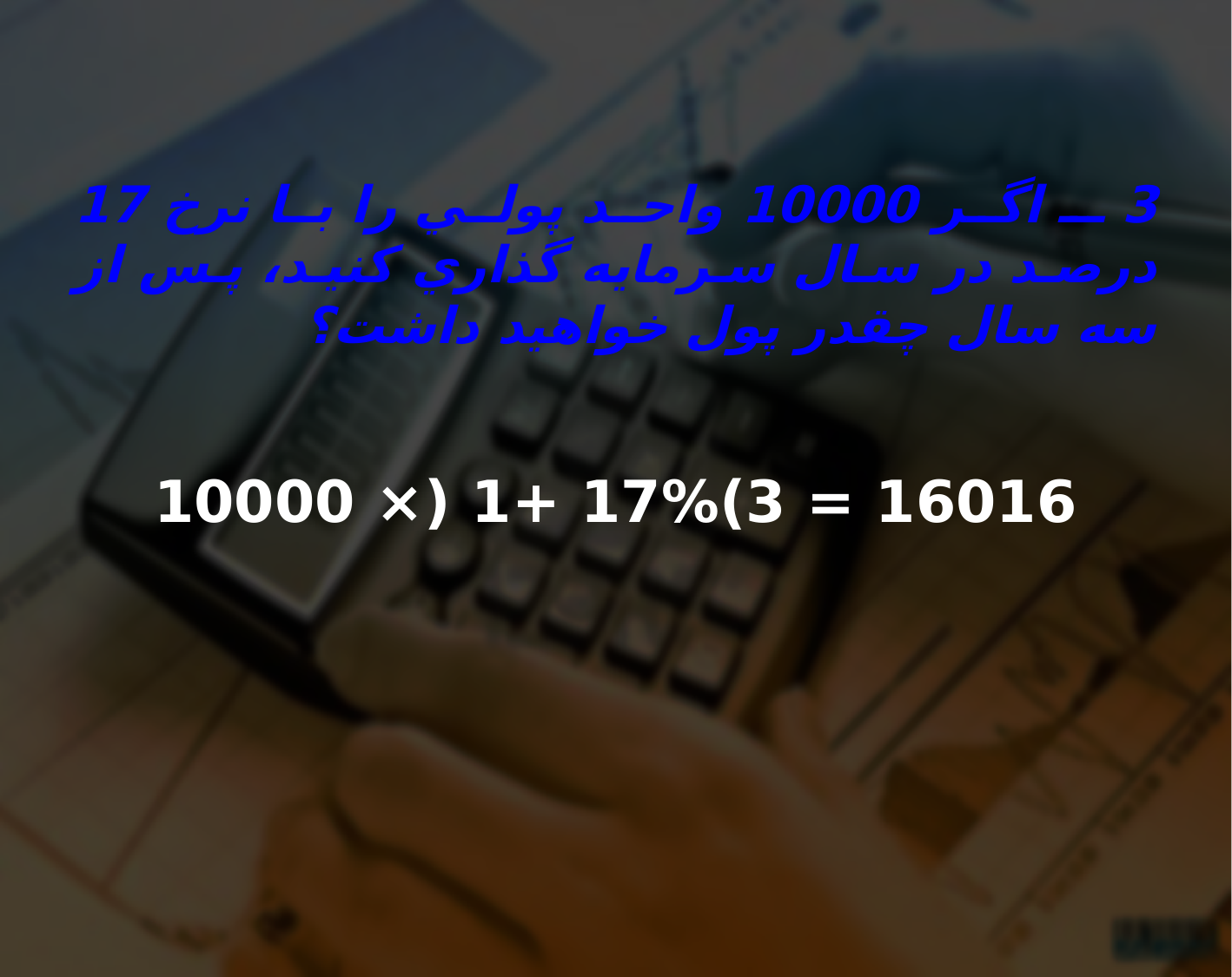

# 3 ـ اگر 10000 واحد پولي را با نرخ 17 درصد در سال سرمايه گذاري كنيد، پس از سه سال چقدر پول خواهيد داشت؟
16016 = 3)17% +1 (× 10000